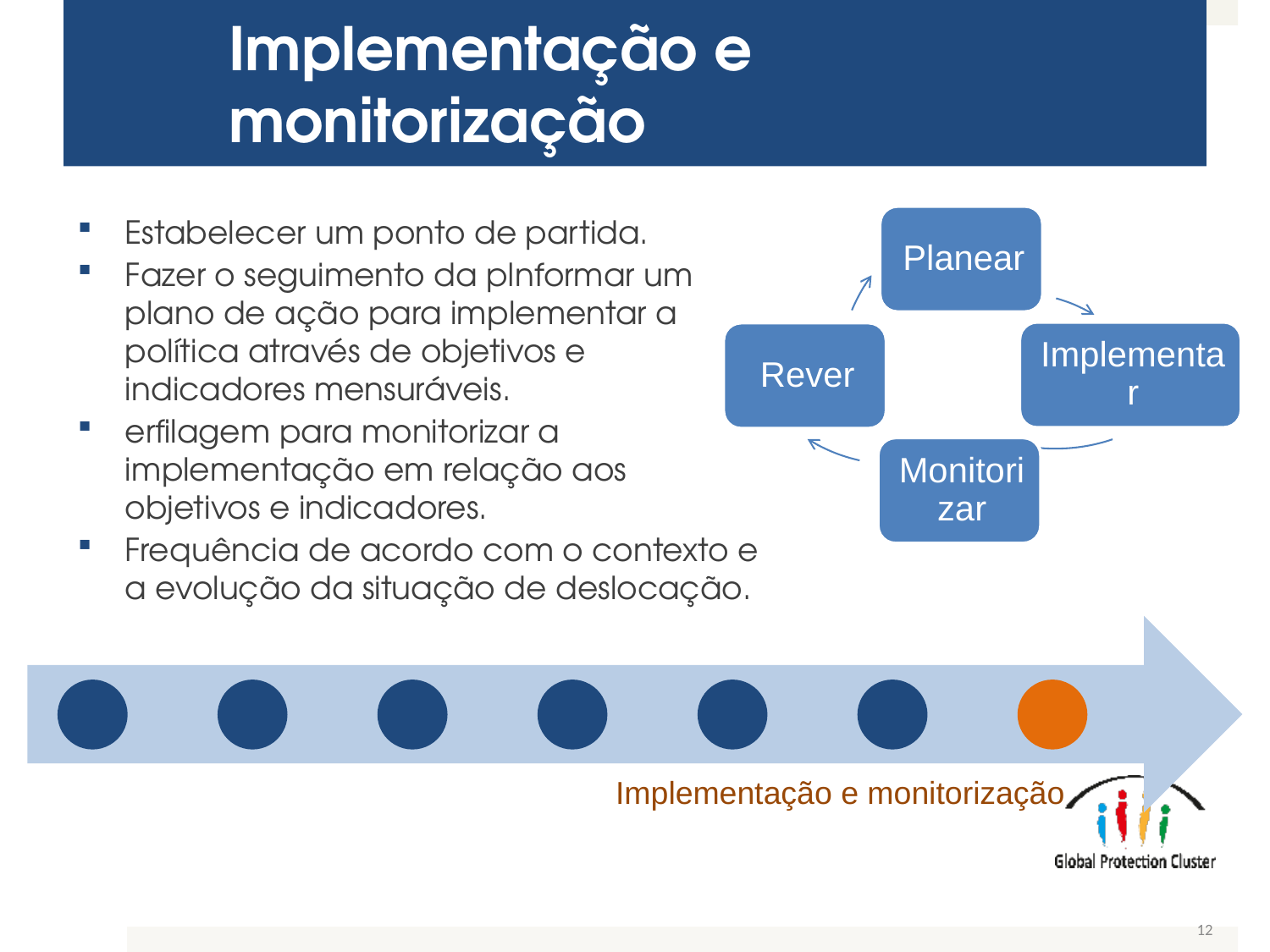

# Implementação e monitorização
Estabelecer um ponto de partida.
Fazer o seguimento da pInformar um plano de ação para implementar a política através de objetivos e indicadores mensuráveis.
erfilagem para monitorizar a implementação em relação aos objetivos e indicadores.
Frequência de acordo com o contexto e a evolução da situação de deslocação.
Planear
Implementar
Monitorizar
Rever

Implementação e monitorização